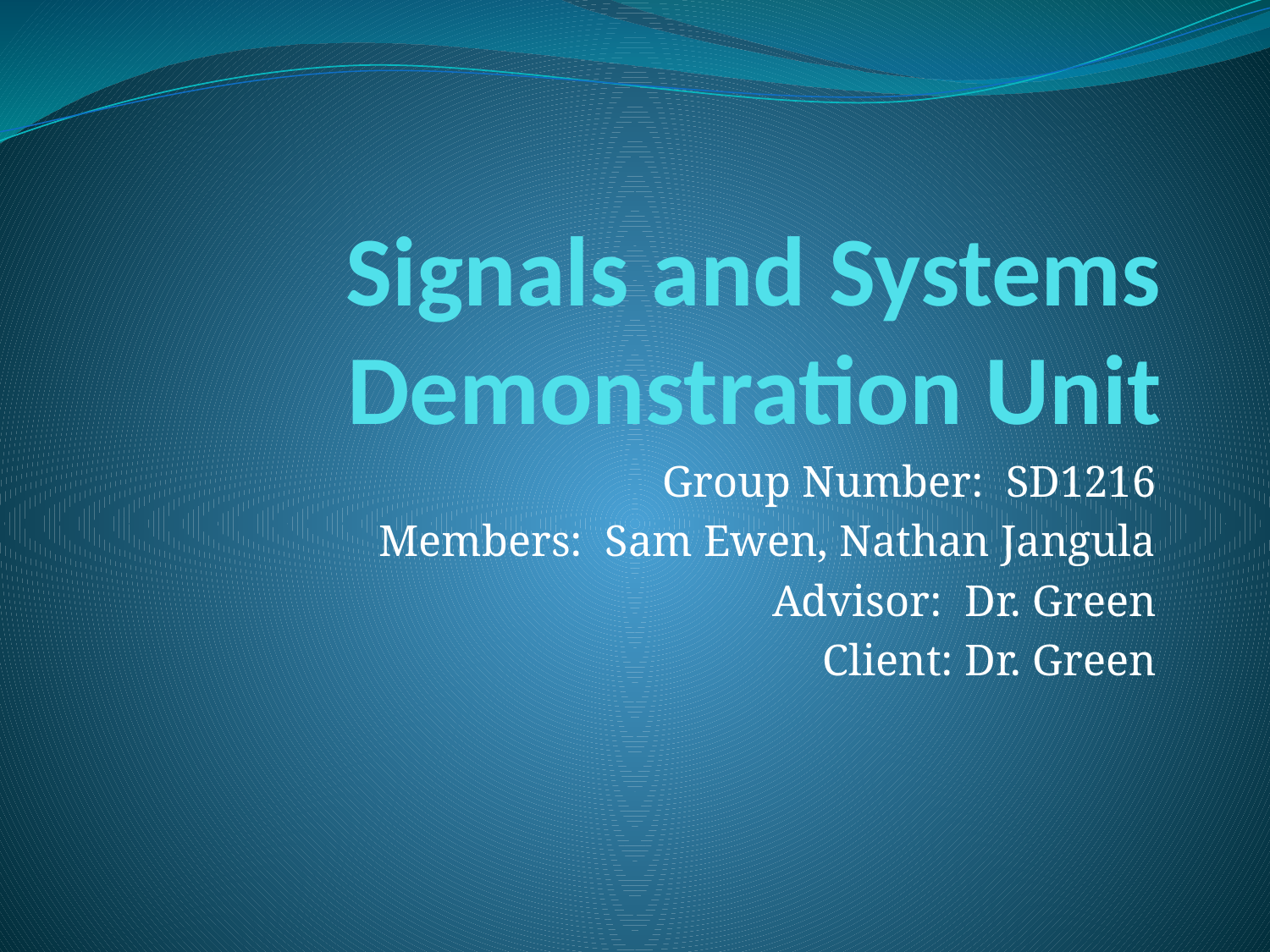

# Signals and Systems Demonstration Unit
Group Number:  SD1216
Members:  Sam Ewen, Nathan Jangula
Advisor:  Dr. Green
Client: Dr. Green